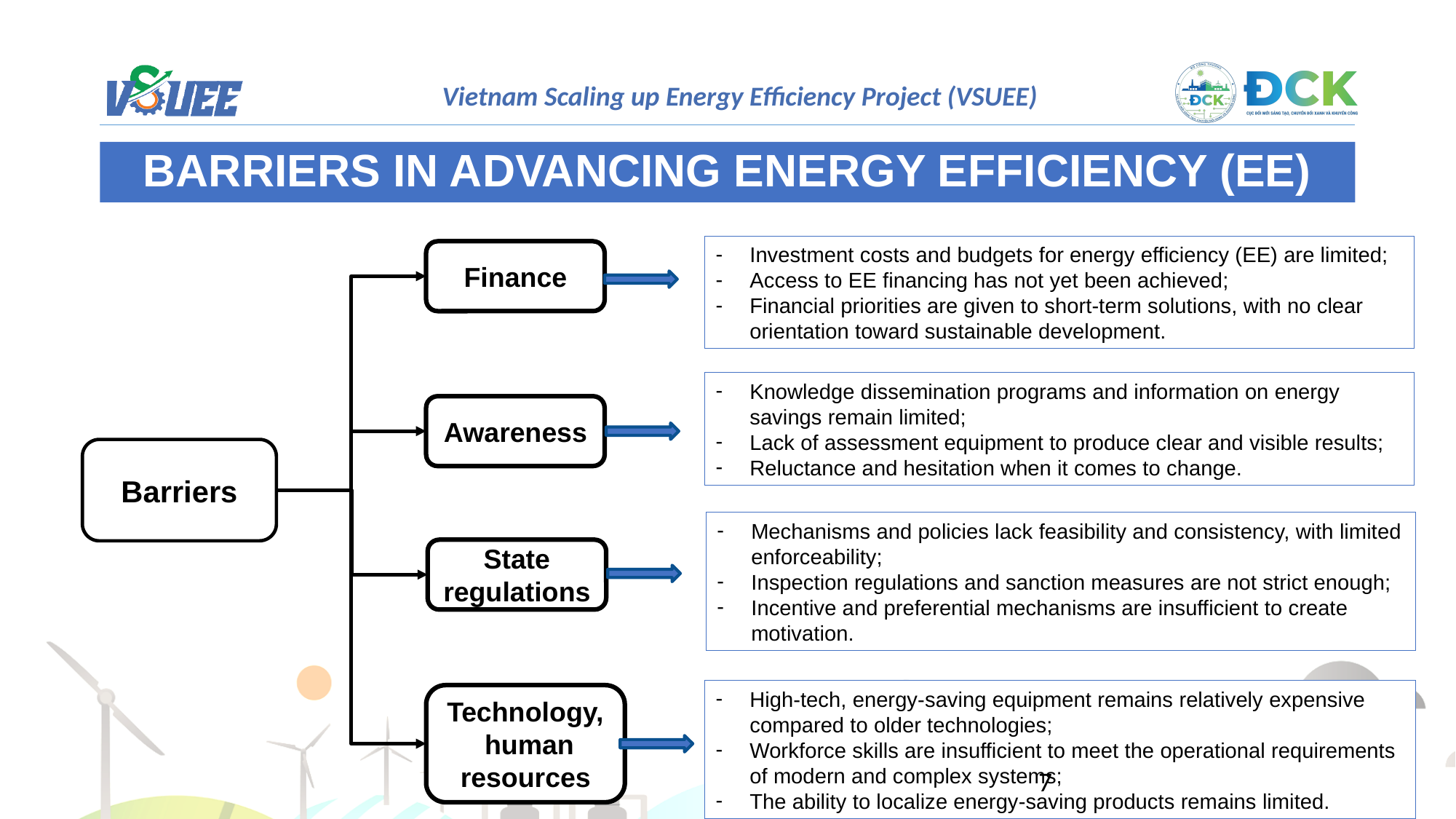

BARRIERS IN ADVANCING ENERGY EFFICIENCY (EE)
Investment costs and budgets for energy efficiency (EE) are limited;
Access to EE financing has not yet been achieved;
Financial priorities are given to short-term solutions, with no clear orientation toward sustainable development.
Finance

Knowledge dissemination programs and information on energy savings remain limited;
Lack of assessment equipment to produce clear and visible results;
Reluctance and hesitation when it comes to change.
Awareness

Barriers
Mechanisms and policies lack feasibility and consistency, with limited enforceability;
Inspection regulations and sanction measures are not strict enough;
Incentive and preferential mechanisms are insufficient to create motivation.
State regulations

High-tech, energy-saving equipment remains relatively expensive compared to older technologies;
Workforce skills are insufficient to meet the operational requirements of modern and complex systems;
The ability to localize energy-saving products remains limited.
Technology,
 human resources

7
7